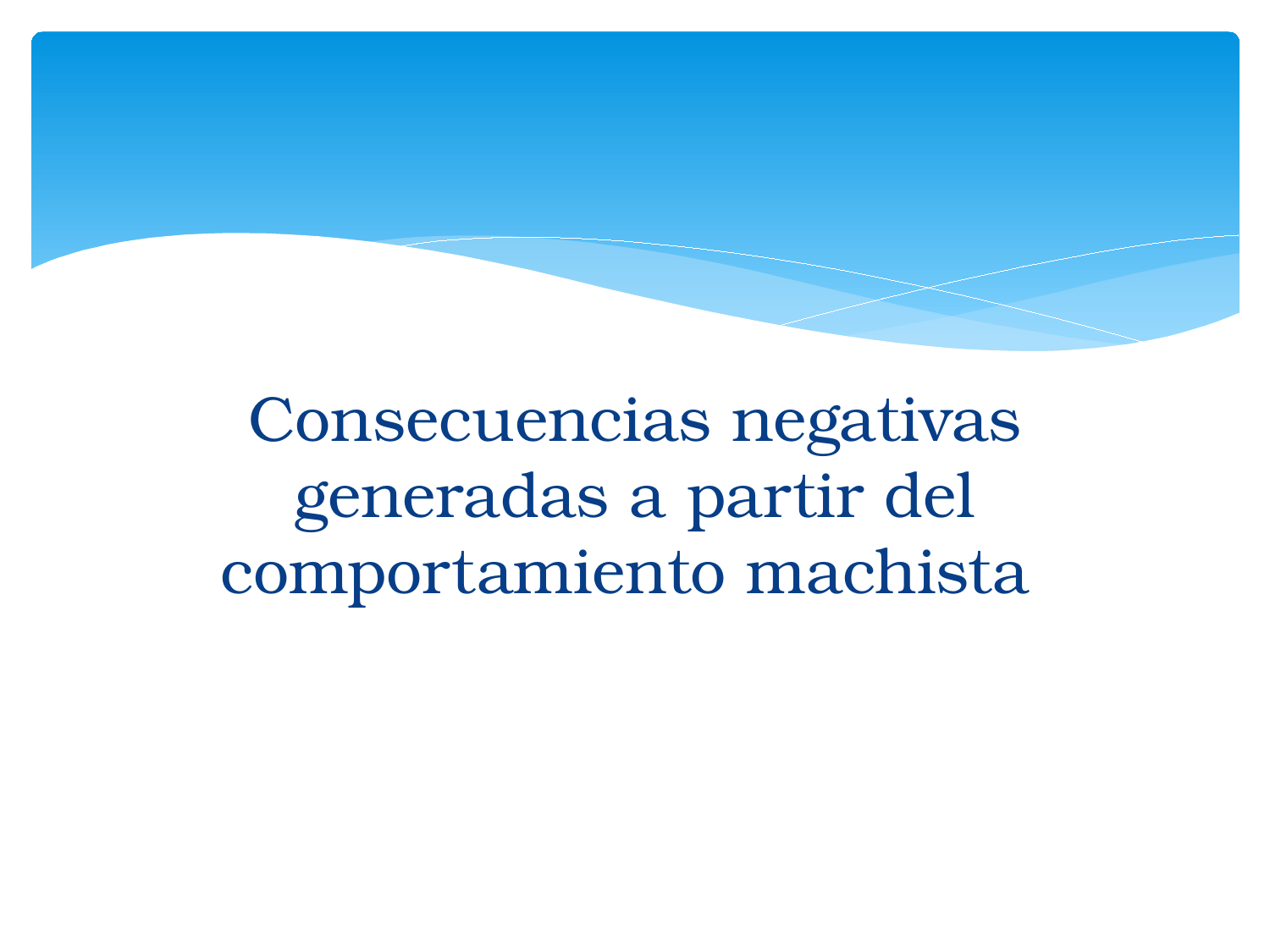

#
Consecuencias negativas generadas a partir del comportamiento machista